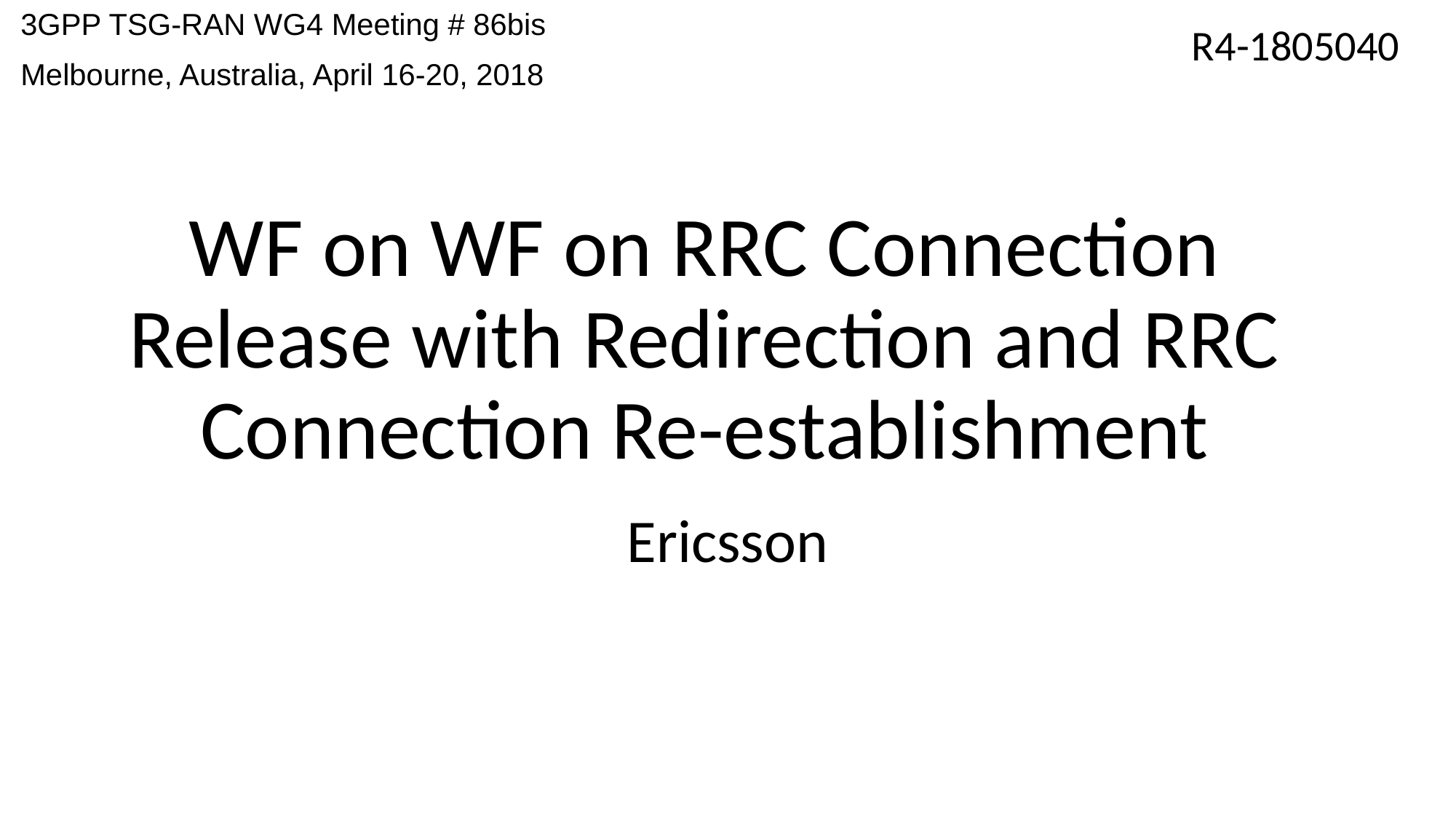

3GPP TSG-RAN WG4 Meeting # 86bis
Melbourne, Australia, April 16-20, 2018
R4-1805040
# WF on WF on RRC Connection Release with Redirection and RRC Connection Re-establishment
Ericsson